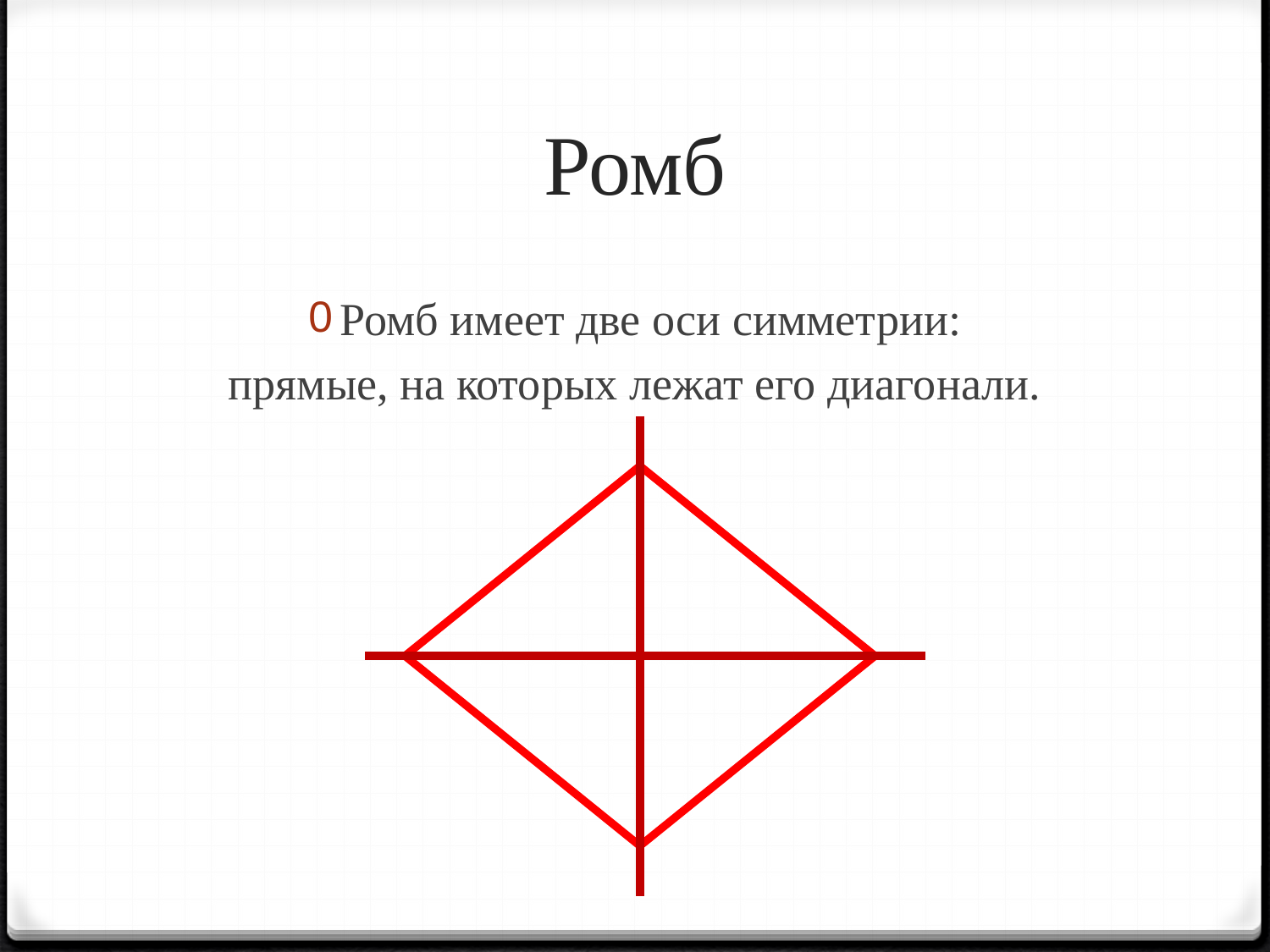

# Ромб
Ромб имеет две оси симметрии:
прямые, на которых лежат его диагонали.